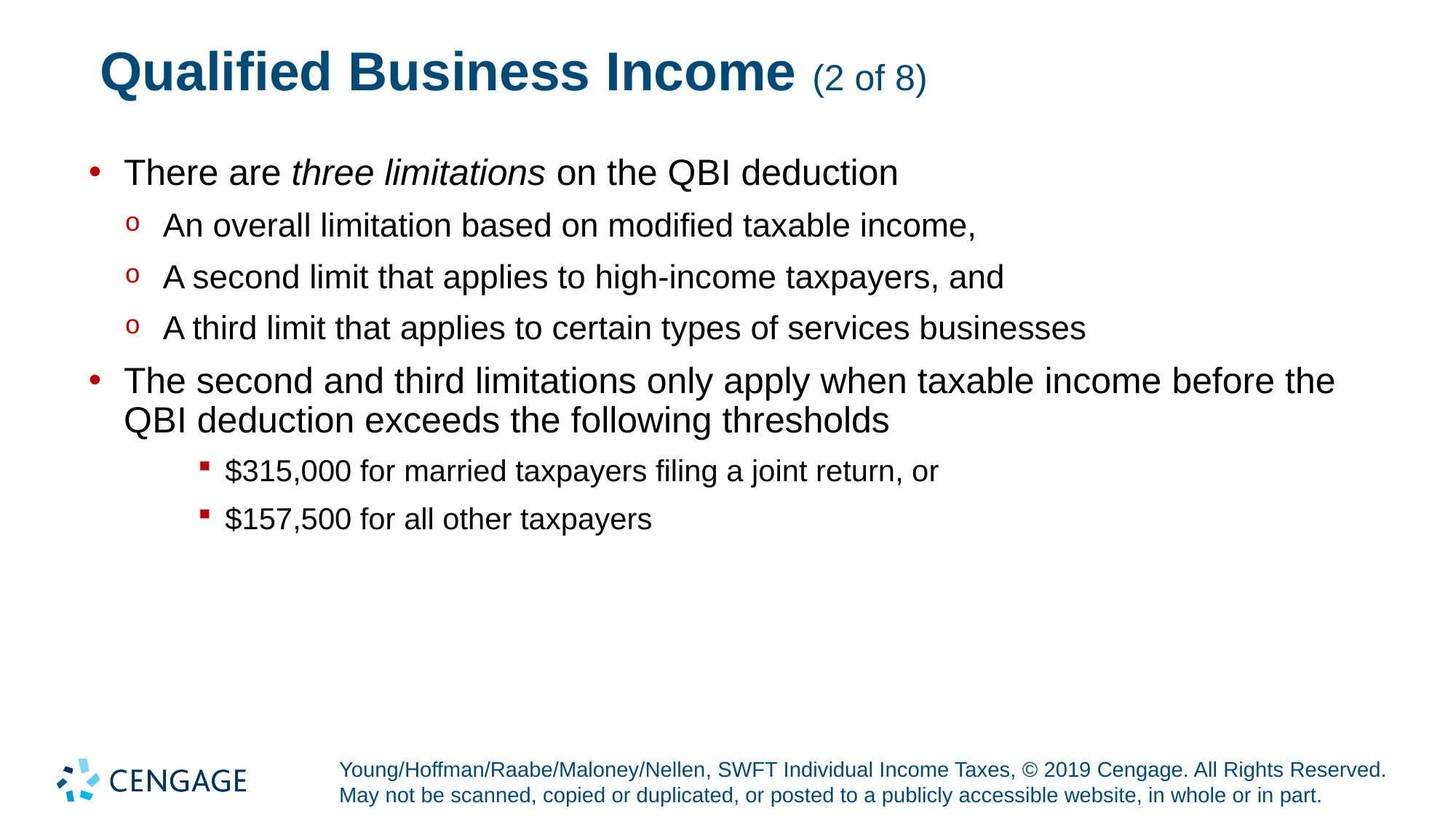

# Qualified Business Income (2 of 8)
There are three limitations on the Q B I deduction
An overall limitation based on modified taxable income,
A second limit that applies to high-income taxpayers, and
A third limit that applies to certain types of services businesses
The second and third limitations only apply when taxable income before the Q B I deduction exceeds the following thresholds
$315,000 for married taxpayers filing a joint return, or
$157,500 for all other taxpayers